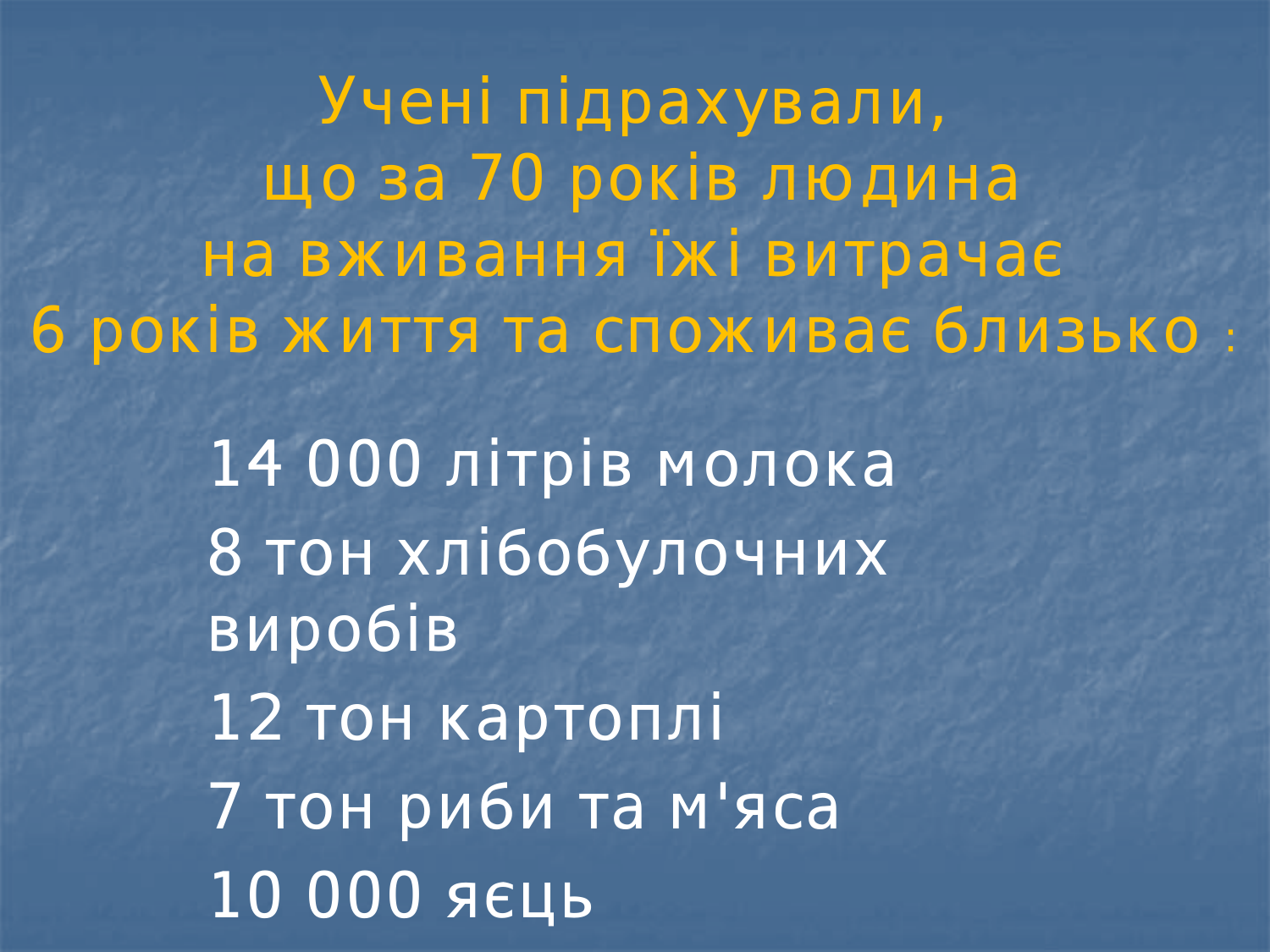

# Учені підрахували, що за 70 років людина на вживання їжі витрачає 6 років життя та споживає близько :
14 000 літрів молока
8 тон хлібобулочних виробів
12 тон картоплі
7 тон риби та м'яса
10 000 яєць